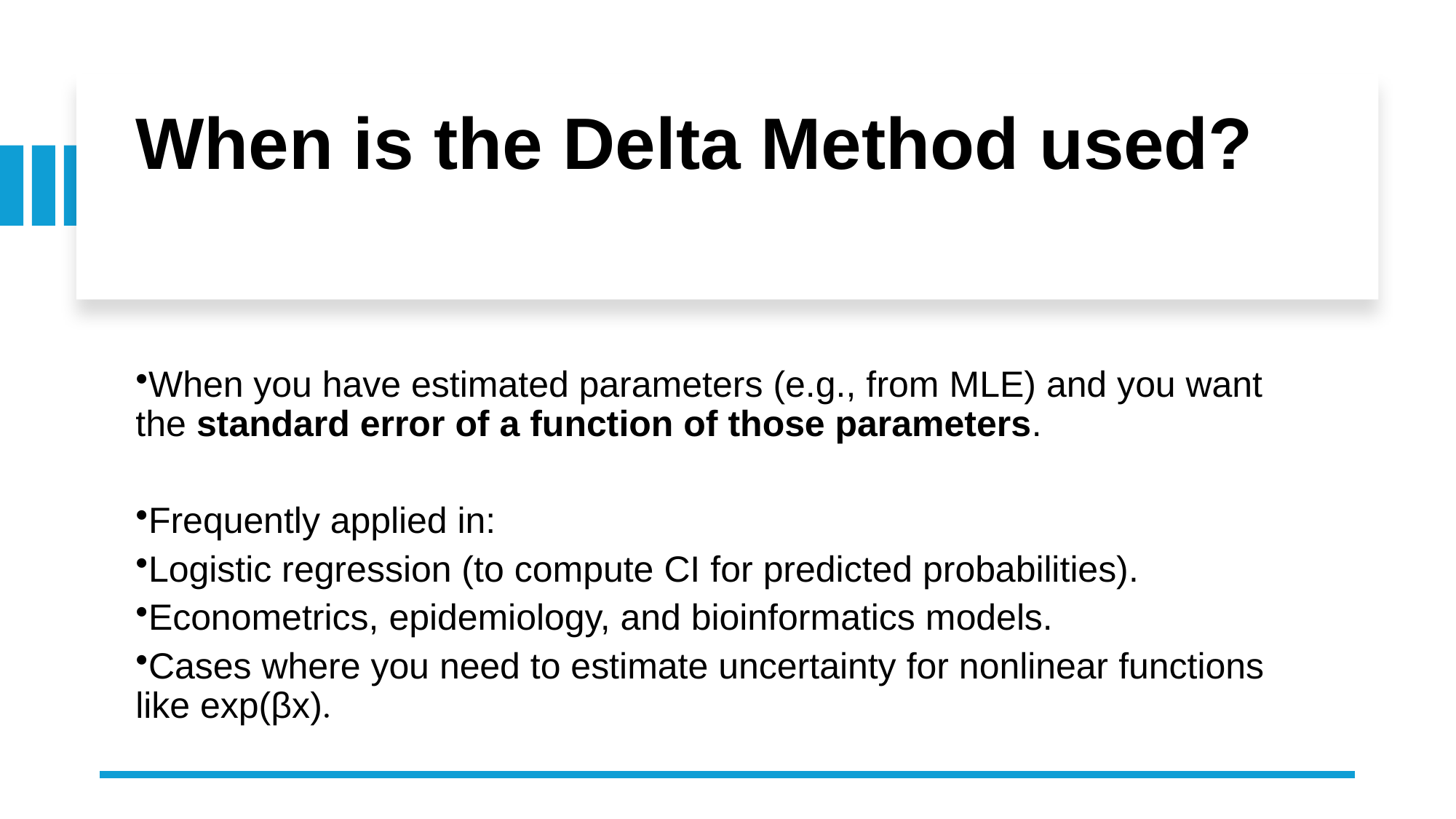

# When is the Delta Method used?

When you have estimated parameters (e.g., from MLE) and you want the standard error of a function of those parameters.

Frequently applied in:
Logistic regression (to compute CI for predicted probabilities).
Econometrics, epidemiology, and bioinformatics models.
Cases where you need to estimate uncertainty for nonlinear functions like exp(βx).